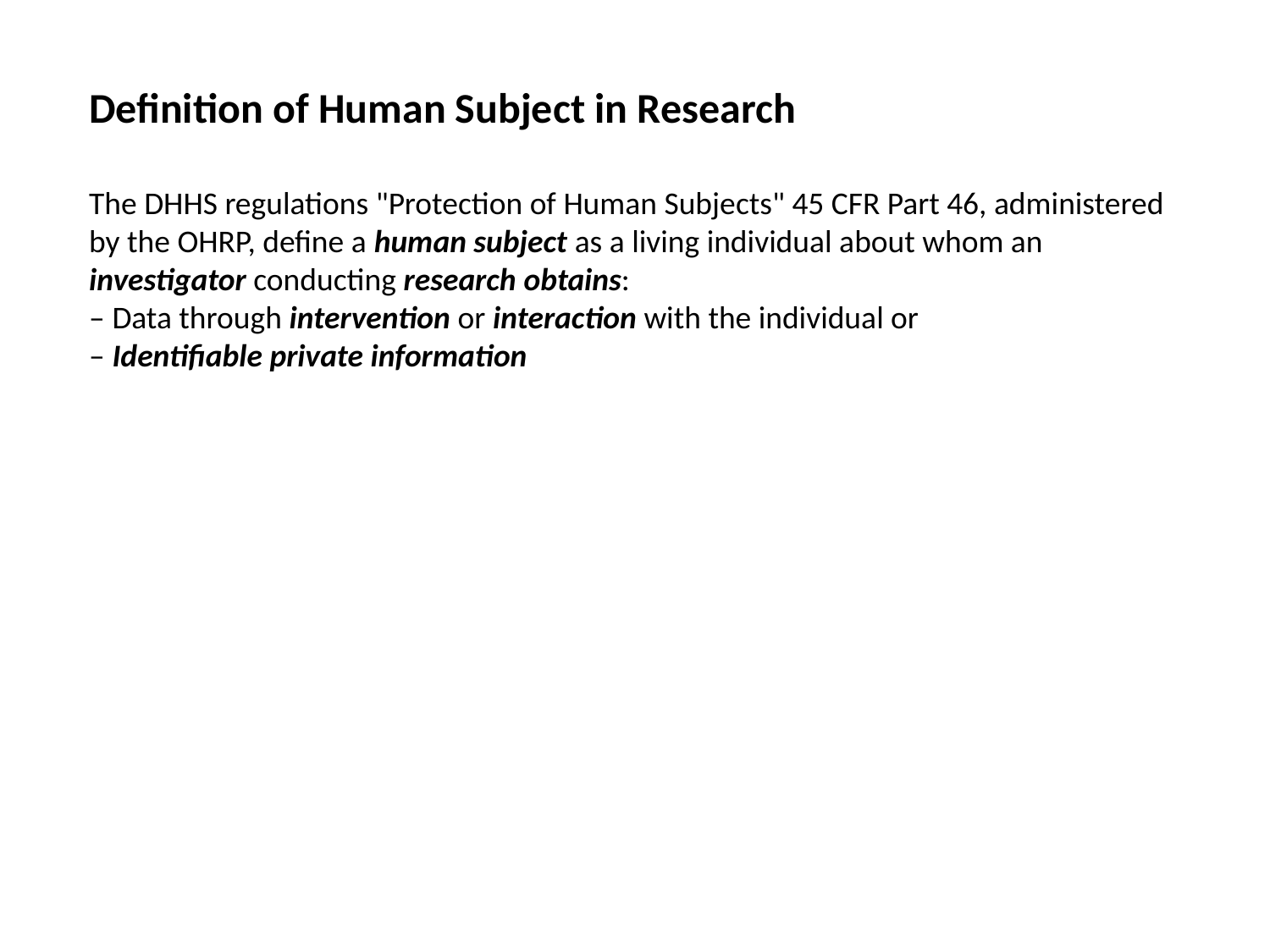

Definition of Human Subject in Research

The DHHS regulations "Protection of Human Subjects" 45 CFR Part 46, administered by the OHRP, define a human subject as a living individual about whom an investigator conducting research obtains:
– Data through intervention or interaction with the individual or
– Identifiable private information